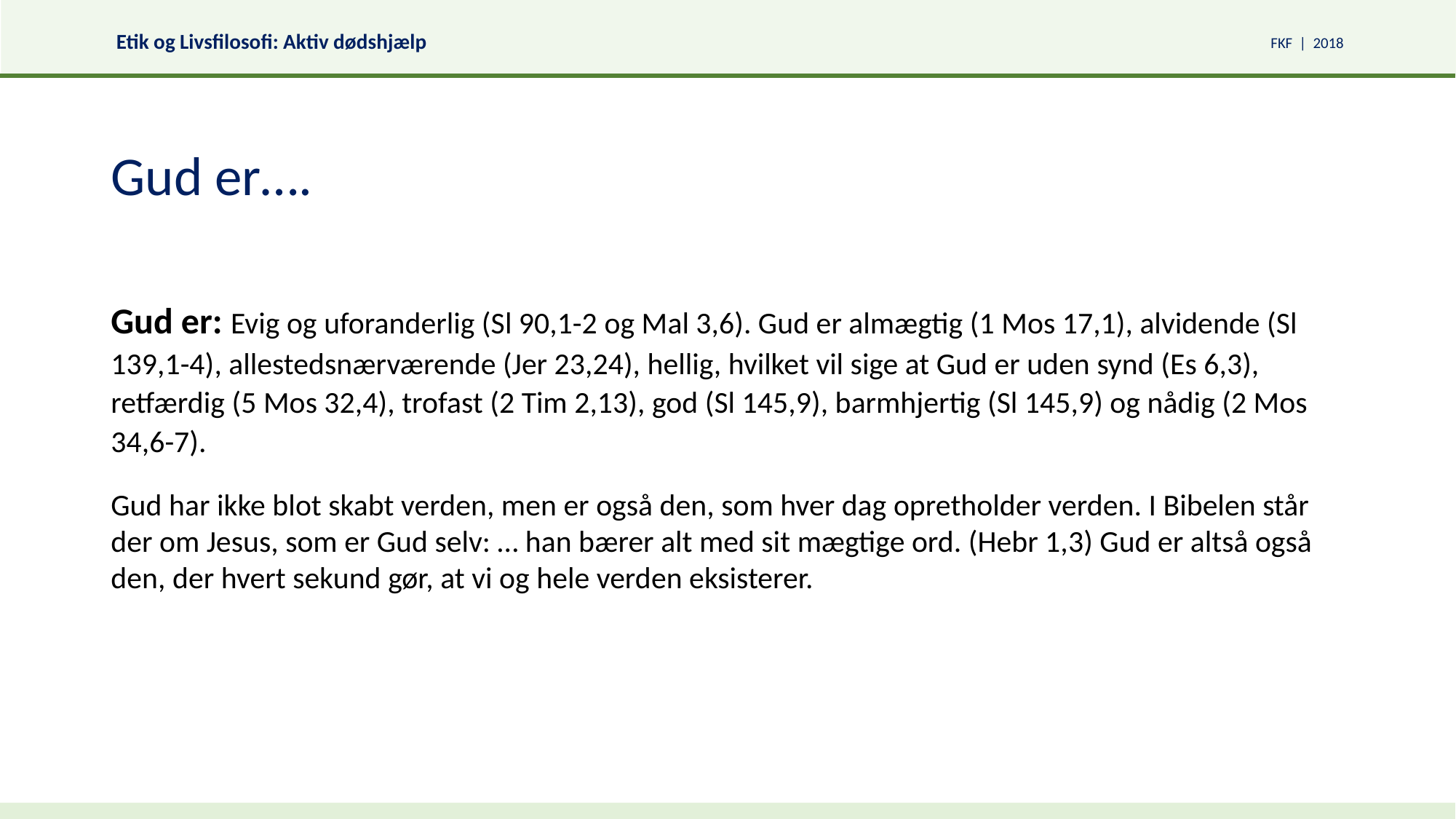

# Gud er….
Gud er: Evig og uforanderlig (Sl 90,1-2 og Mal 3,6). Gud er almægtig (1 Mos 17,1), alvidende (Sl 139,1-4), allestedsnærværende (Jer 23,24), hellig, hvilket vil sige at Gud er uden synd (Es 6,3), retfærdig (5 Mos 32,4), trofast (2 Tim 2,13), god (Sl 145,9), barmhjertig (Sl 145,9) og nådig (2 Mos 34,6-7).
Gud har ikke blot skabt verden, men er også den, som hver dag opretholder verden. I Bibelen står der om Jesus, som er Gud selv: … han bærer alt med sit mægtige ord. (Hebr 1,3) Gud er altså også den, der hvert sekund gør, at vi og hele verden eksisterer.